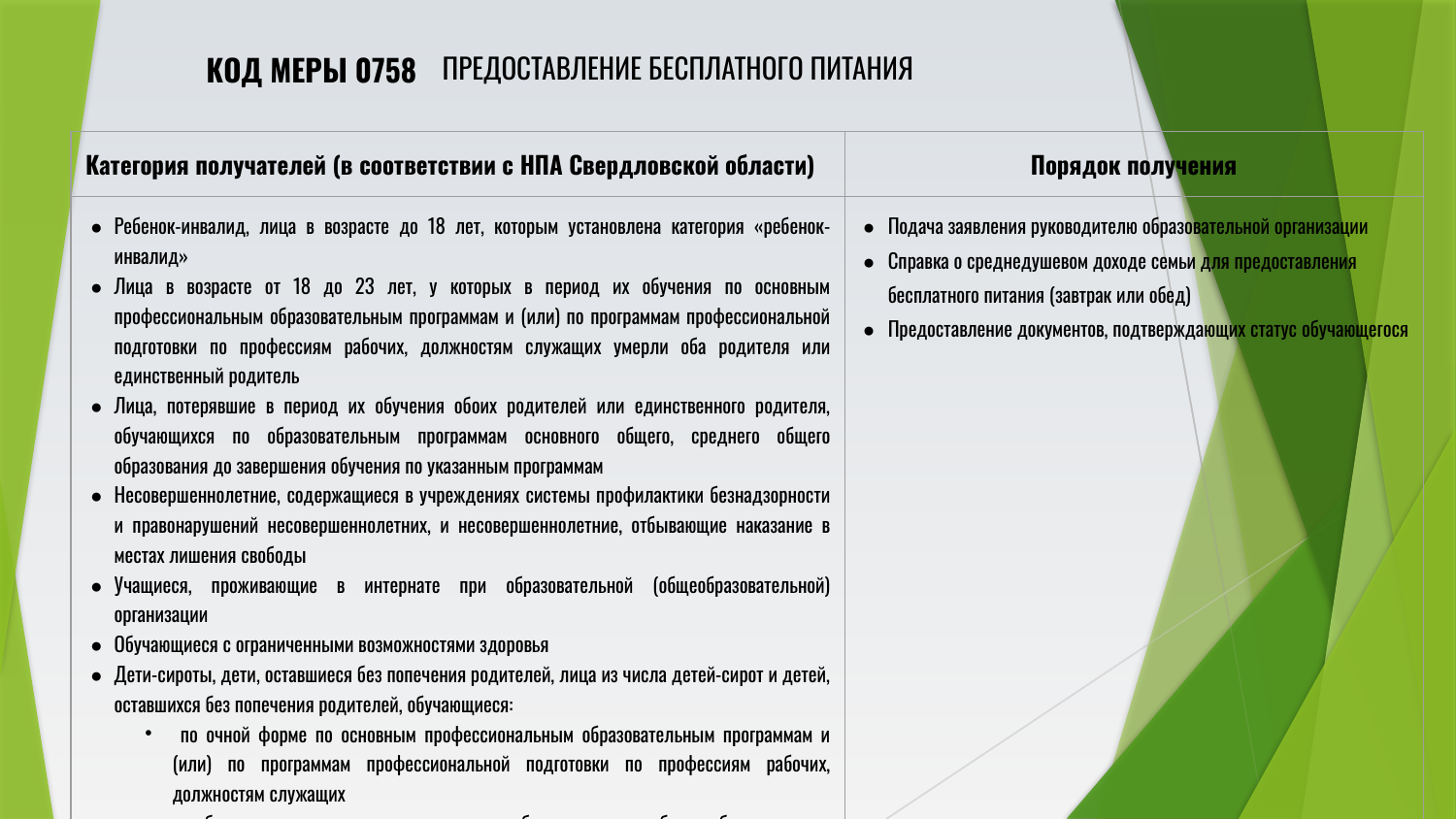

КОД МЕРЫ 0758
Предоставление бесплатного питания
| Категория получателей (в соответствии с НПА Свердловской области) | Порядок получения |
| --- | --- |
| Ребенок-инвалид, лица в возрасте до 18 лет, которым установлена категория «ребенок-инвалид» Лица в возрасте от 18 до 23 лет, у которых в период их обучения по основным профессиональным образовательным программам и (или) по программам профессиональной подготовки по профессиям рабочих, должностям служащих умерли оба родителя или единственный родитель Лица, потерявшие в период их обучения обоих родителей или единственного родителя, обучающихся по образовательным программам основного общего, среднего общего образования до завершения обучения по указанным программам Несовершеннолетние, содержащиеся в учреждениях системы профилактики безнадзорности и правонарушений несовершеннолетних, и несовершеннолетние, отбывающие наказание в местах лишения свободы Учащиеся, проживающие в интернате при образовательной (общеобразовательной) организации Обучающиеся с ограниченными возможностями здоровья Дети-сироты, дети, оставшиеся без попечения родителей, лица из числа детей-сирот и детей, оставшихся без попечения родителей, обучающиеся: по очной форме по основным профессиональным образовательным программам и (или) по программам профессиональной подготовки по профессиям рабочих, должностям служащих по образовательным программам основного общего, среднего общего образования до завершения обучения по указанным программам Дети из числа многодетных семей Отдельные категории граждан, проживающие в малоимущих семьях | Подача заявления руководителю образовательной организации Справка о среднедушевом доходе семьи для предоставления бесплатного питания (завтрак или обед) Предоставление документов, подтверждающих статус обучающегося |